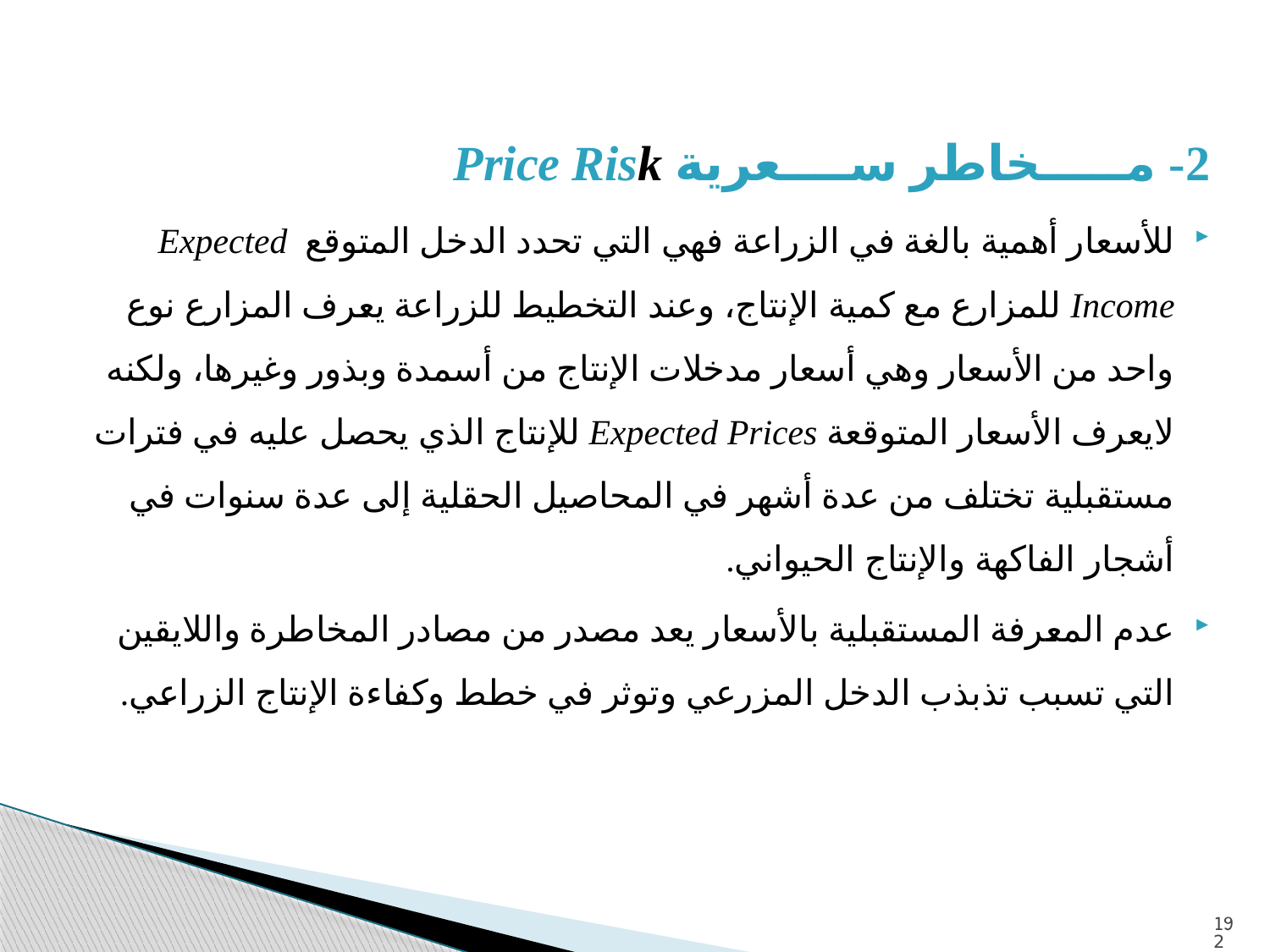

2- مـــــخاطر ســــعرية Price Risk
للأسعار أهمية بالغة في الزراعة فهي التي تحدد الدخل المتوقع  Expected Income للمزارع مع كمية الإنتاج، وعند التخطيط للزراعة يعرف المزارع نوع واحد من الأسعار وهي أسعار مدخلات الإنتاج من أسمدة وبذور وغيرها، ولكنه لايعرف الأسعار المتوقعة Expected Prices للإنتاج الذي يحصل عليه في فترات مستقبلية تختلف من عدة أشهر في المحاصيل الحقلية إلى عدة سنوات في أشجار الفاكهة والإنتاج الحيواني.
عدم المعرفة المستقبلية بالأسعار يعد مصدر من مصادر المخاطرة واللايقين التي تسبب تذبذب الدخل المزرعي وتوثر في خطط وكفاءة الإنتاج الزراعي.
192